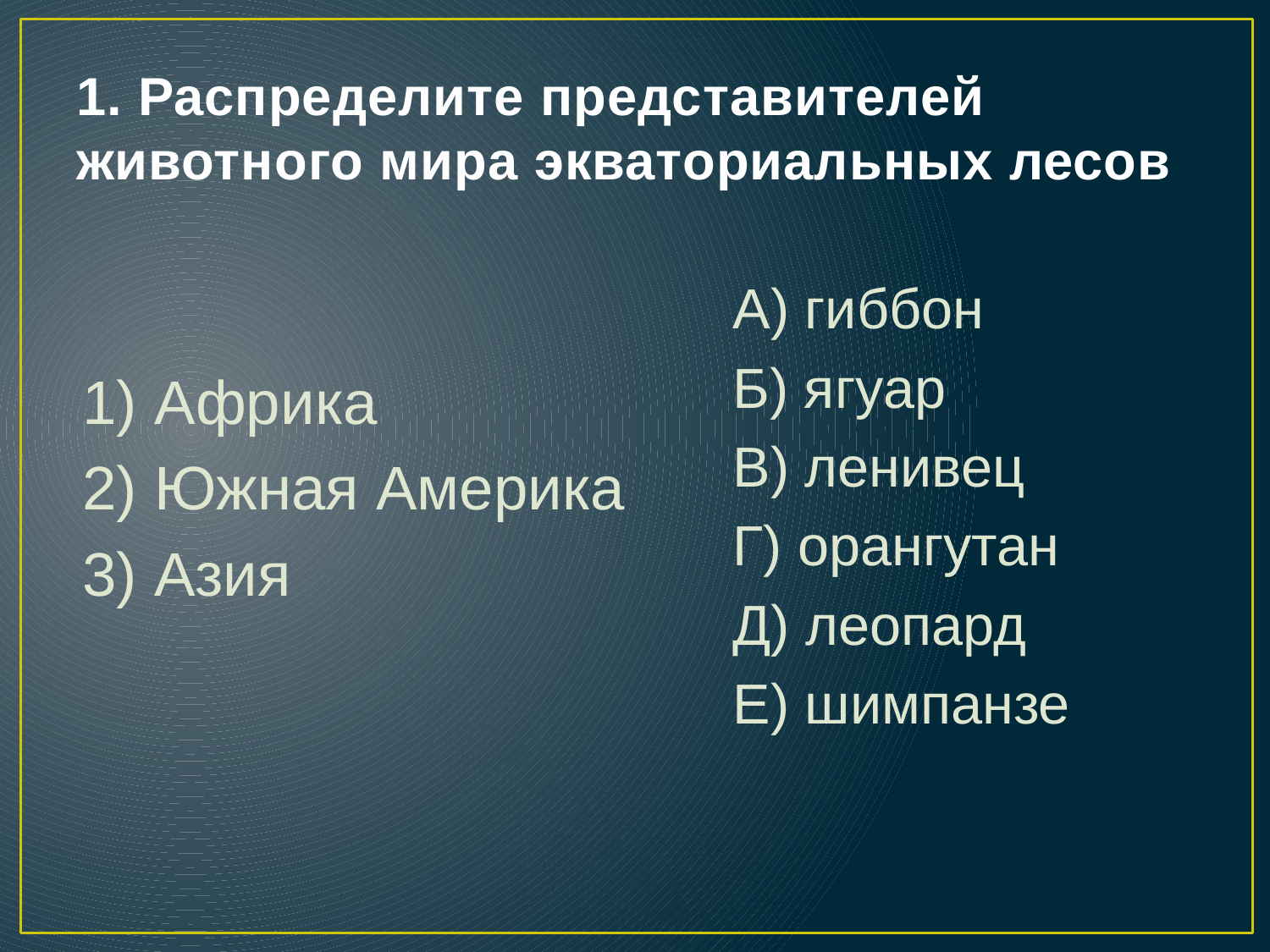

# 1. Распределите представителей животно­го мира экваториальных лесов
А) гиббон
Б) ягуар
В) ленивец
Г) орангутан
Д) леопард
Е) шимпанзе

1) Африка
2) Южная Америка
3) Азия